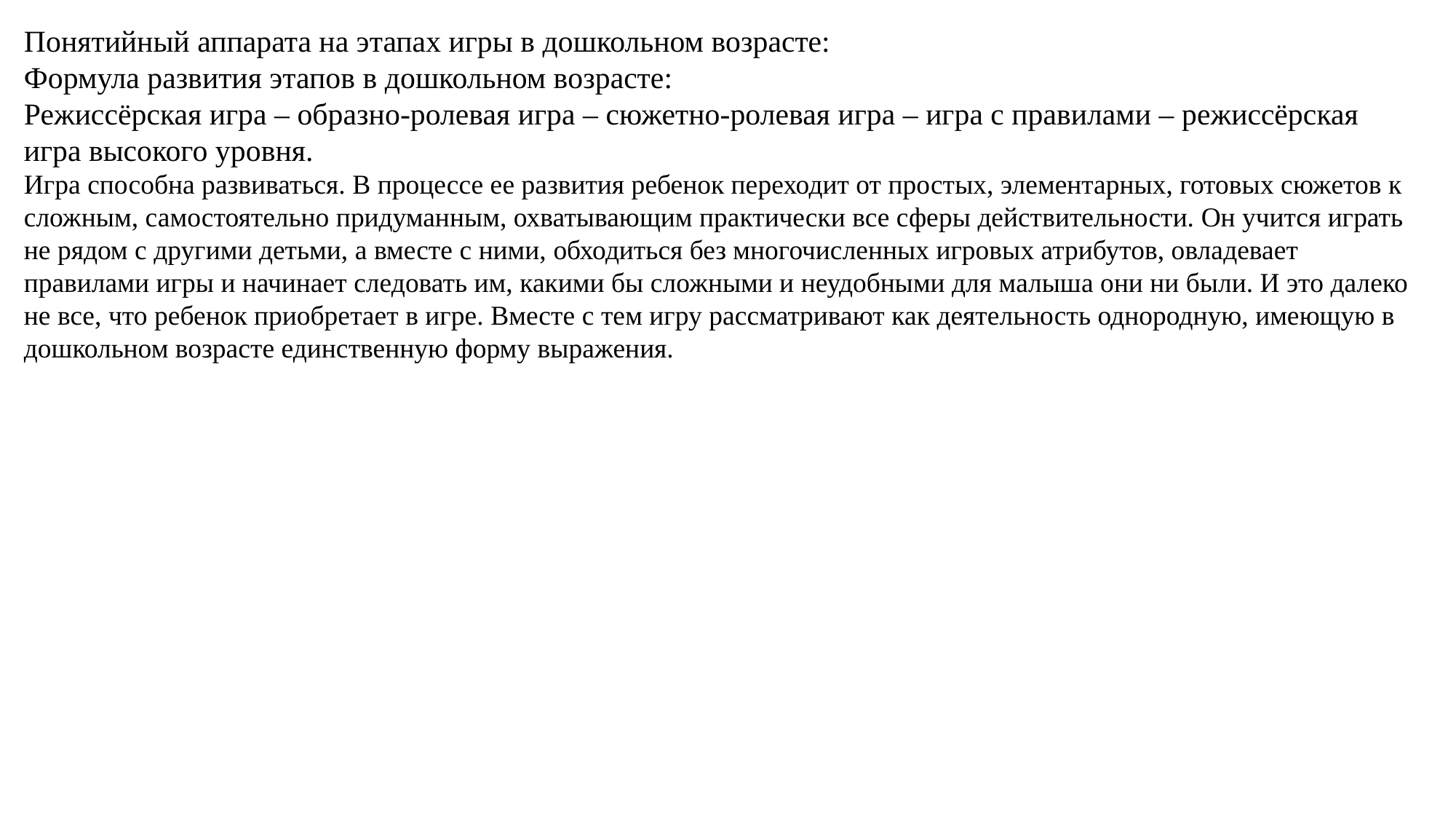

Понятийный аппарата на этапах игры в дошкольном возрасте:
Формула развития этапов в дошкольном возрасте:
Режиссёрская игра – образно-ролевая игра – сюжетно-ролевая игра – игра с правилами – режиссёрская игра высокого уровня.
Игра способна развиваться. В процессе ее развития ребенок переходит от простых, элементарных, готовых сюжетов к сложным, самостоятельно придуманным, охватывающим практически все сферы действительности. Он учится играть не рядом с другими детьми, а вместе с ними, обходиться без многочисленных игровых атрибутов, овладевает правилами игры и начинает следовать им, какими бы сложными и неудобными для малыша они ни были. И это далеко не все, что ребенок приобретает в игре. Вместе с тем игру рассматривают как деятельность однородную, имеющую в дошкольном возрасте единственную форму выражения.